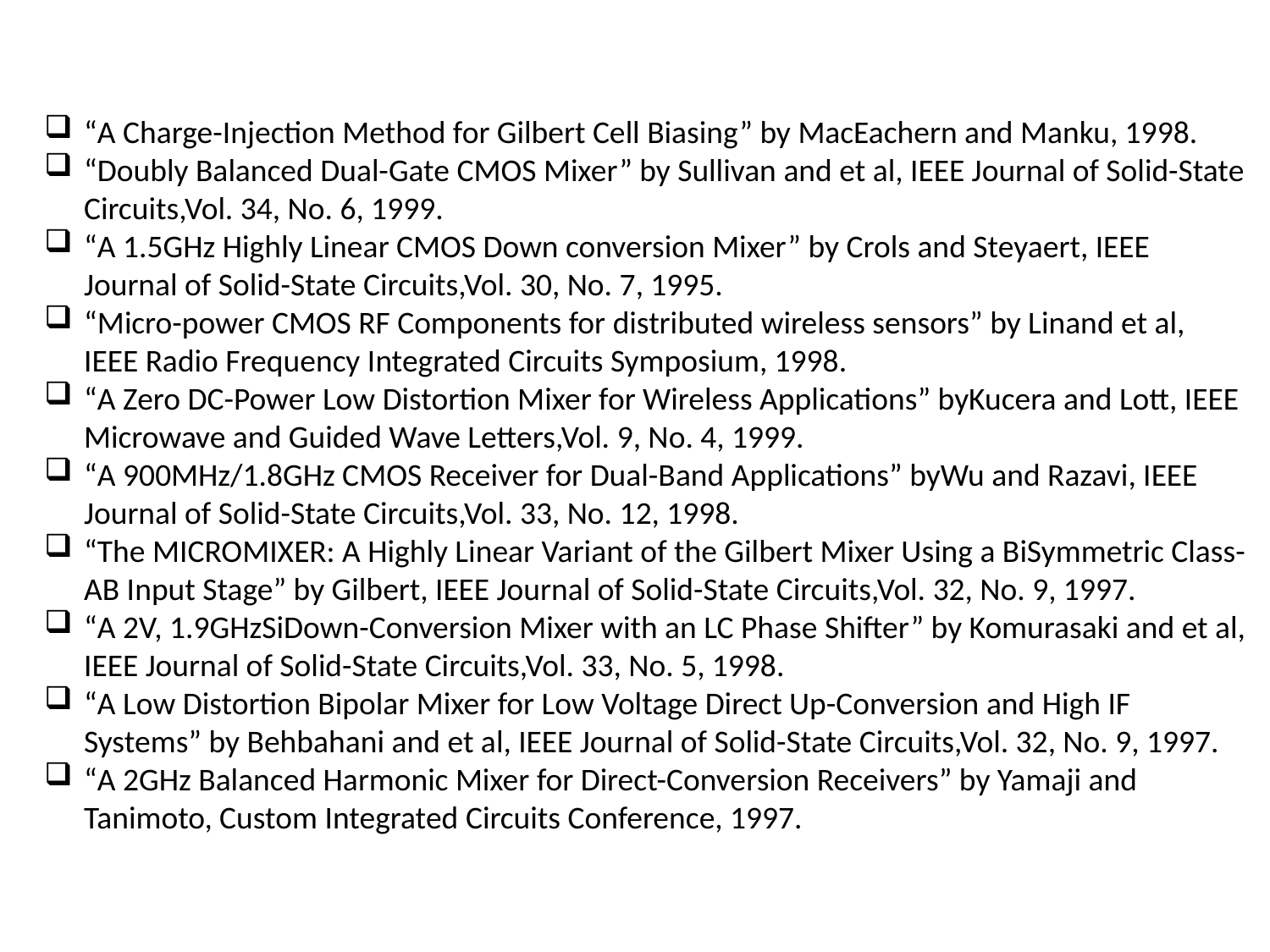

“A Charge-Injection Method for Gilbert Cell Biasing” by MacEachern and Manku, 1998.
“Doubly Balanced Dual-Gate CMOS Mixer” by Sullivan and et al, IEEE Journal of Solid-State Circuits,Vol. 34, No. 6, 1999.
“A 1.5GHz Highly Linear CMOS Down conversion Mixer” by Crols and Steyaert, IEEE Journal of Solid-State Circuits,Vol. 30, No. 7, 1995.
“Micro-power CMOS RF Components for distributed wireless sensors” by Linand et al, IEEE Radio Frequency Integrated Circuits Symposium, 1998.
“A Zero DC-Power Low Distortion Mixer for Wireless Applications” byKucera and Lott, IEEE Microwave and Guided Wave Letters,Vol. 9, No. 4, 1999.
“A 900MHz/1.8GHz CMOS Receiver for Dual-Band Applications” byWu and Razavi, IEEE Journal of Solid-State Circuits,Vol. 33, No. 12, 1998.
“The MICROMIXER: A Highly Linear Variant of the Gilbert Mixer Using a BiSymmetric Class-AB Input Stage” by Gilbert, IEEE Journal of Solid-State Circuits,Vol. 32, No. 9, 1997.
“A 2V, 1.9GHzSiDown-Conversion Mixer with an LC Phase Shifter” by Komurasaki and et al, IEEE Journal of Solid-State Circuits,Vol. 33, No. 5, 1998.
“A Low Distortion Bipolar Mixer for Low Voltage Direct Up-Conversion and High IF Systems” by Behbahani and et al, IEEE Journal of Solid-State Circuits,Vol. 32, No. 9, 1997.
“A 2GHz Balanced Harmonic Mixer for Direct-Conversion Receivers” by Yamaji and Tanimoto, Custom Integrated Circuits Conference, 1997.